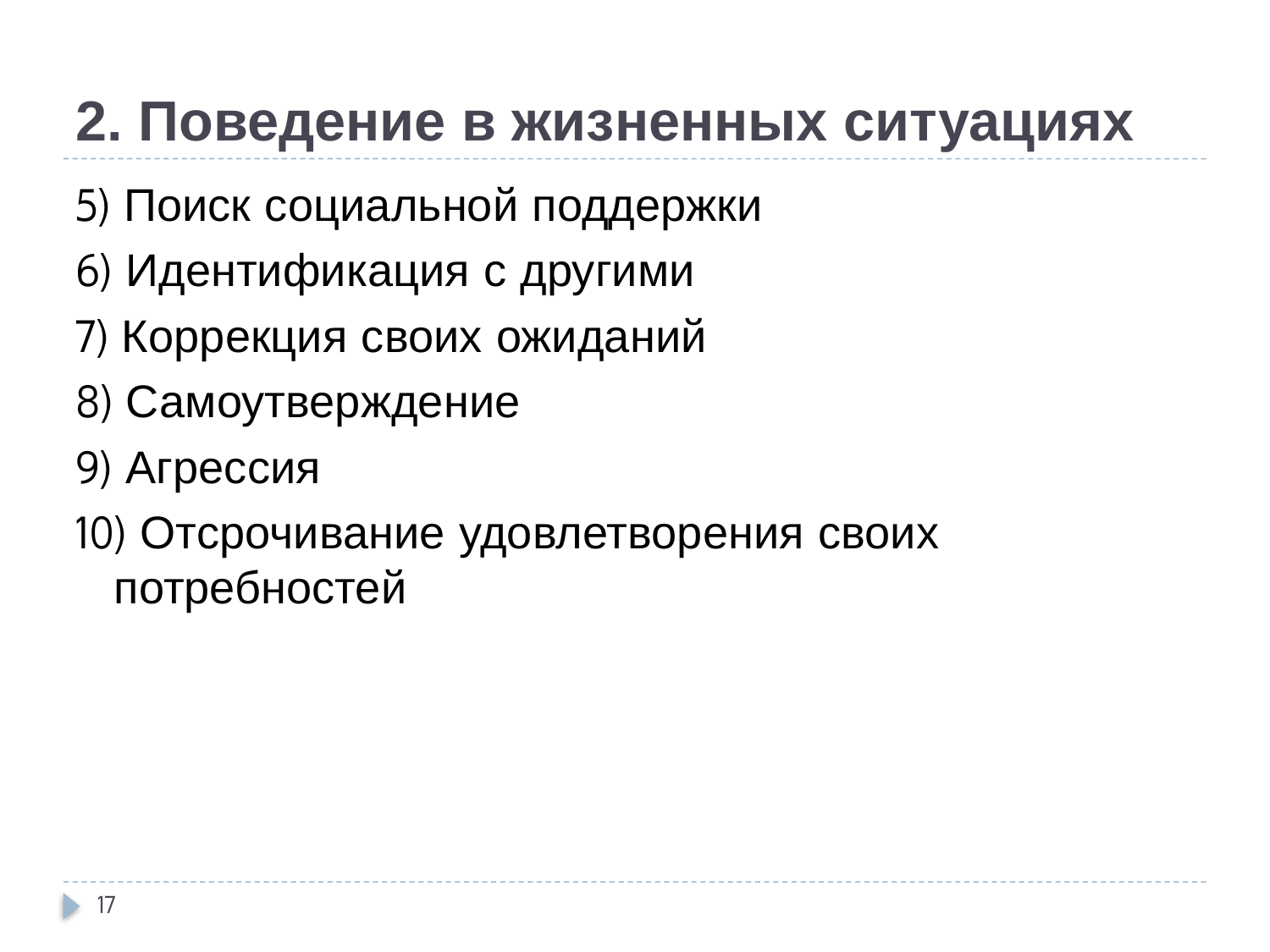

# 2. Поведение в жизненных ситуациях
5) Поиск социальной поддержки
6) Идентификация с другими
7) Коррекция своих ожиданий
8) Самоутверждение
9) Агрессия
10) Отсрочивание удовлетворения своих потребностей
17